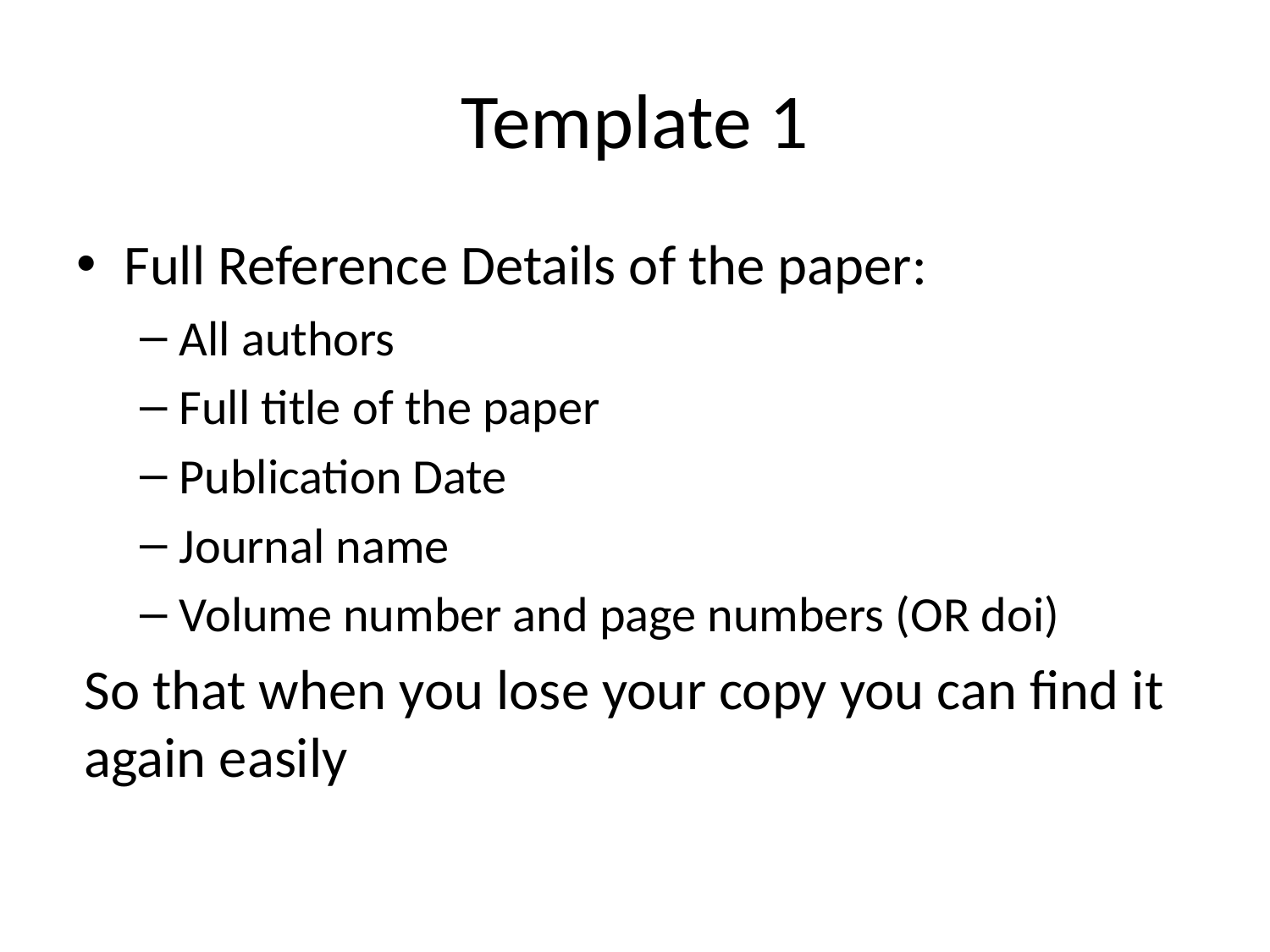

# Template 1
Full Reference Details of the paper:
All authors
Full title of the paper
Publication Date
Journal name
Volume number and page numbers (OR doi)
So that when you lose your copy you can find it again easily